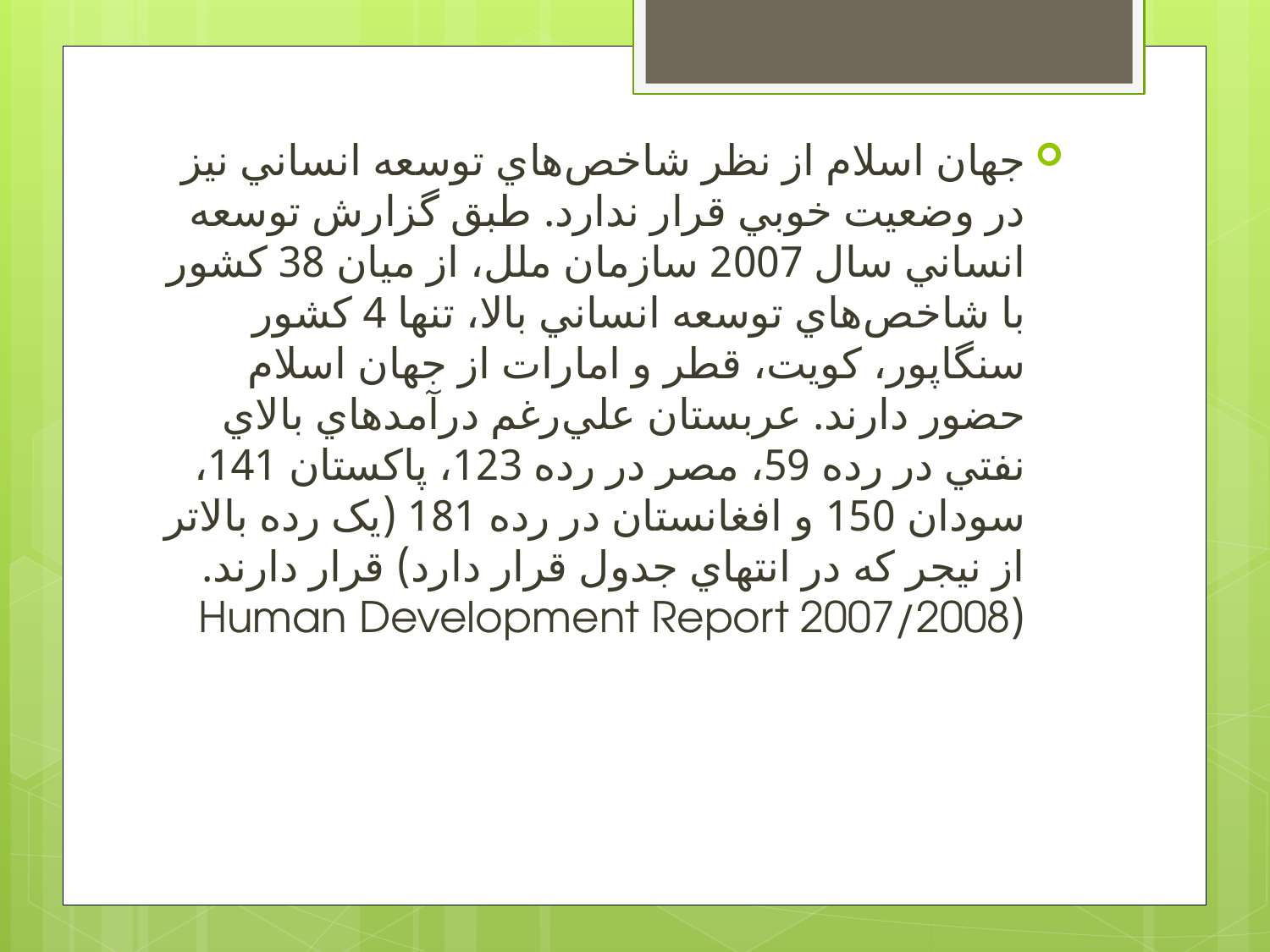

جهان اسلام از نظر شاخص‌هاي توسعه انساني نيز در وضعيت خوبي قرار ندارد. طبق گزارش توسعه انساني سال 2007 سازمان ملل، از ميان 38 کشور با شاخص‌هاي توسعه انساني بالا، تنها 4 کشور سنگاپور، کويت، قطر و امارات از جهان اسلام حضور دارند. عربستان علي‌رغم درآمدهاي بالاي نفتي در رده 59، مصر در رده 123، پاکستان 141، سودان 150 و افغانستان در رده 181 (يک رده بالاتر از نيجر که در انتهاي جدول قرار دارد) قرار دارند. (Human Development Report 2007/2008

#